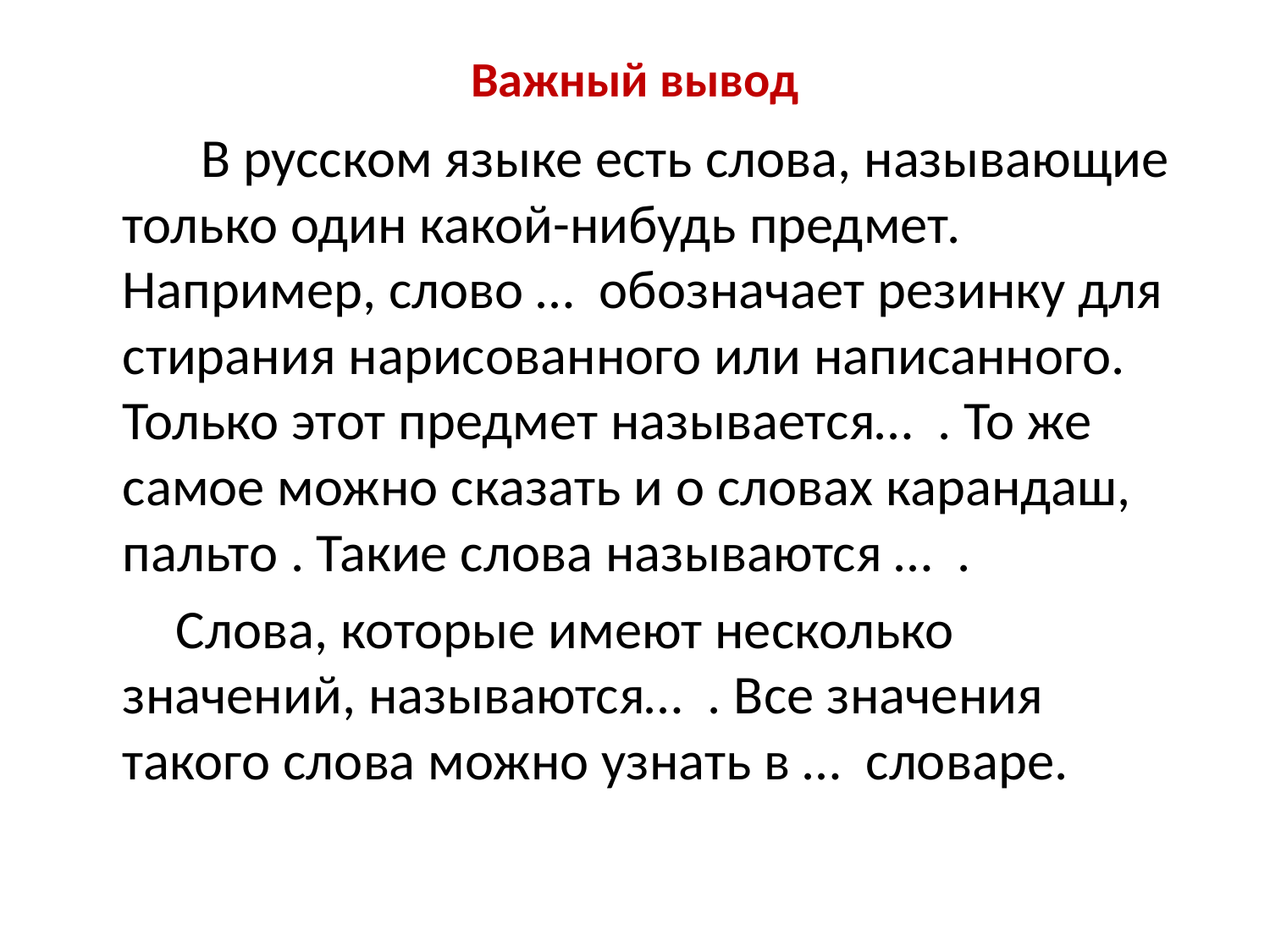

# Важный вывод
          В русском языке есть слова, называющие только один какой-нибудь предмет. Например, слово …  обозначает резинку для стирания нарисованного или написанного. Только этот предмет называется…  . То же самое можно сказать и о словах карандаш, пальто . Такие слова называются …  .
        Слова, которые имеют несколько значений, называются…  . Все значения такого слова можно узнать в …  словаре.